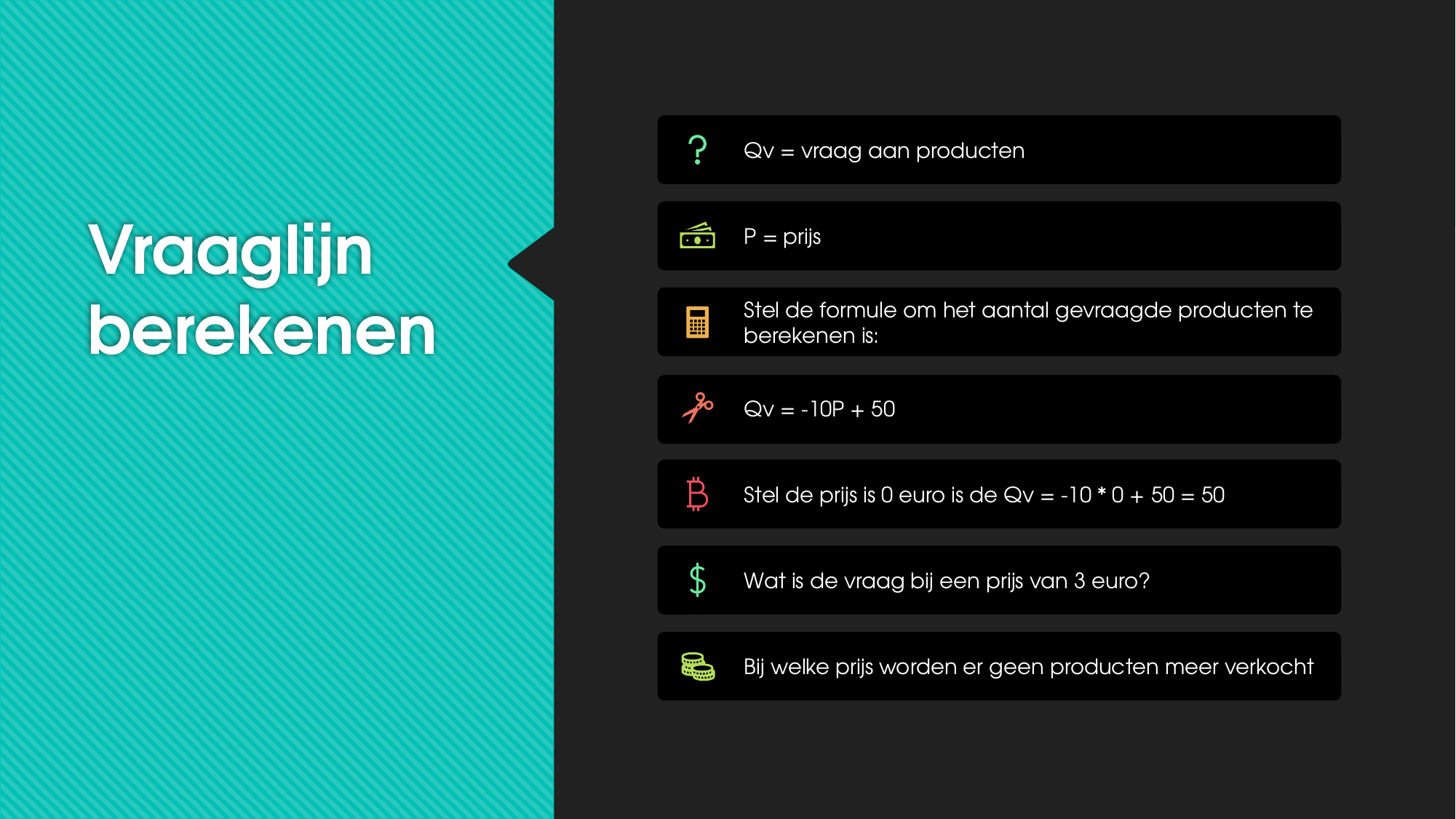

Qv = vraag aan producten
P = prijs
Stel de formule om het aantal gevraagde producten te berekenen is:
Qv = -10P + 50
Stel de prijs is 0 euro is de Qv = -10 * 0 + 50 = 50
Wat is de vraag bij een prijs van 3 euro?
Bij welke prijs worden er geen producten meer verkocht
# Vraaglijn berekenen